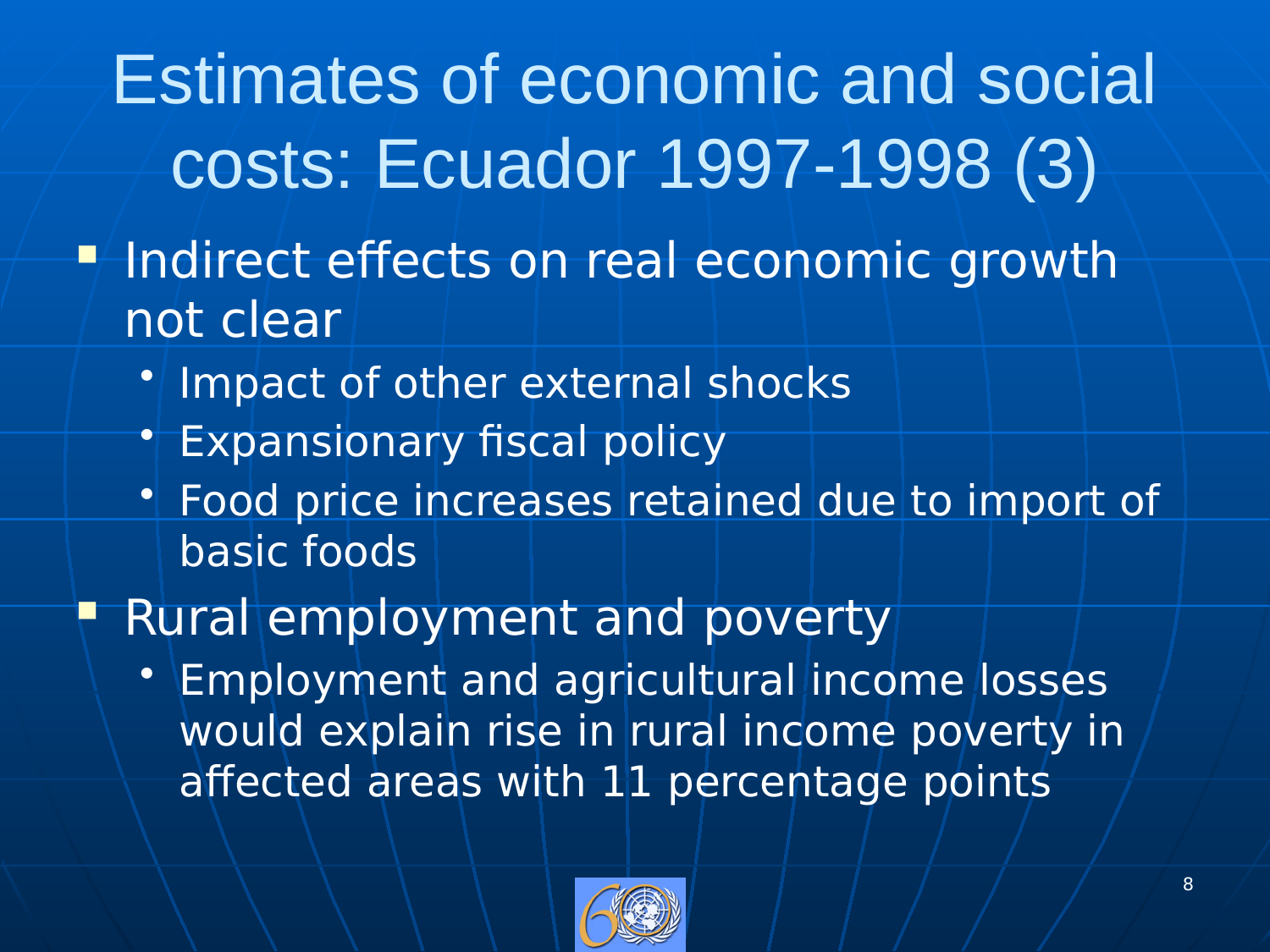

# Estimates of economic and social costs: Ecuador 1997-1998 (3)
Indirect effects on real economic growth not clear
Impact of other external shocks
Expansionary fiscal policy
Food price increases retained due to import of basic foods
Rural employment and poverty
Employment and agricultural income losses would explain rise in rural income poverty in affected areas with 11 percentage points
8